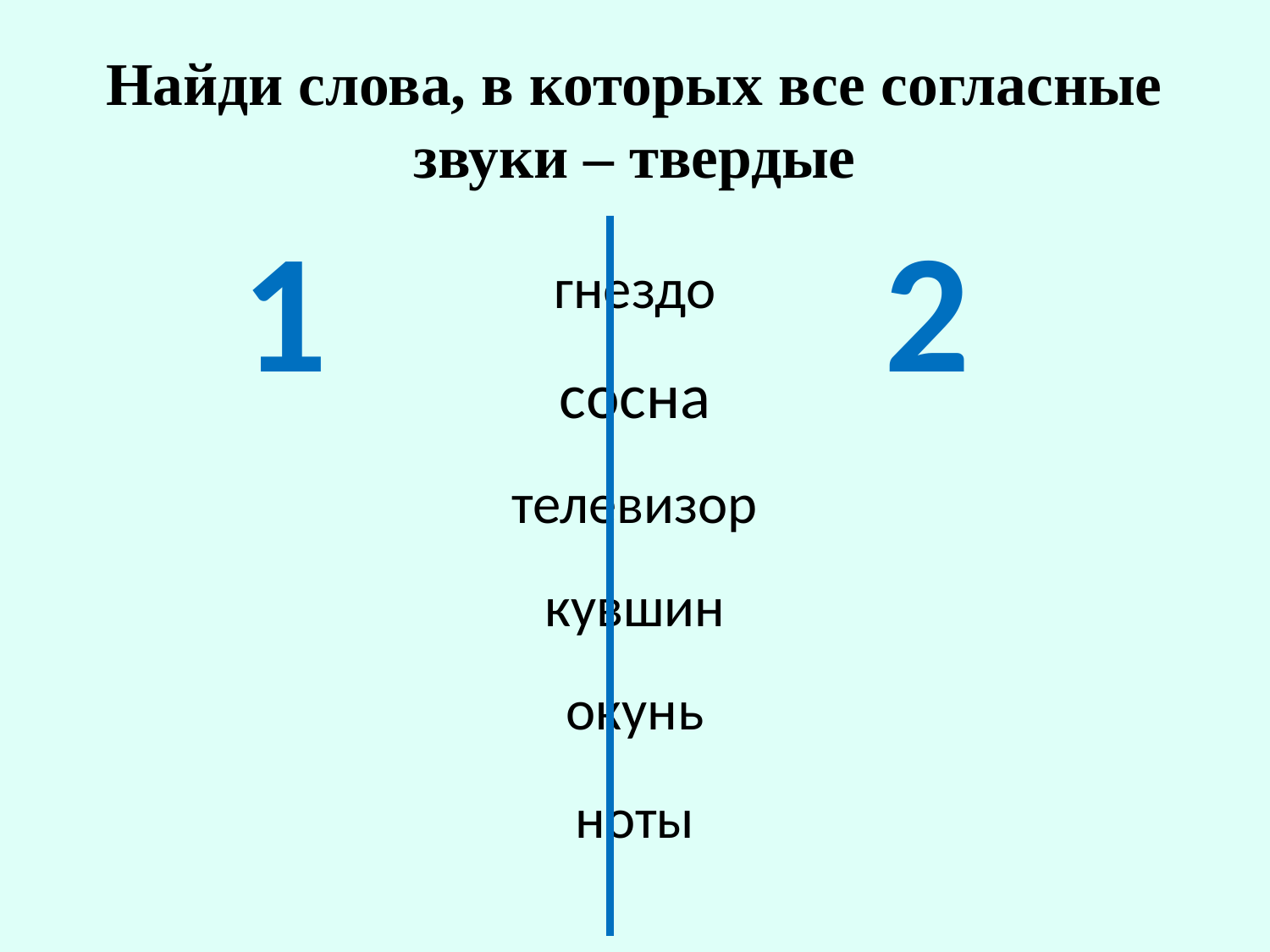

# Найди слова, в которых все согласные звуки – твердые
1
2
гнездо
сосна
телевизор
кувшин
окунь

ноты